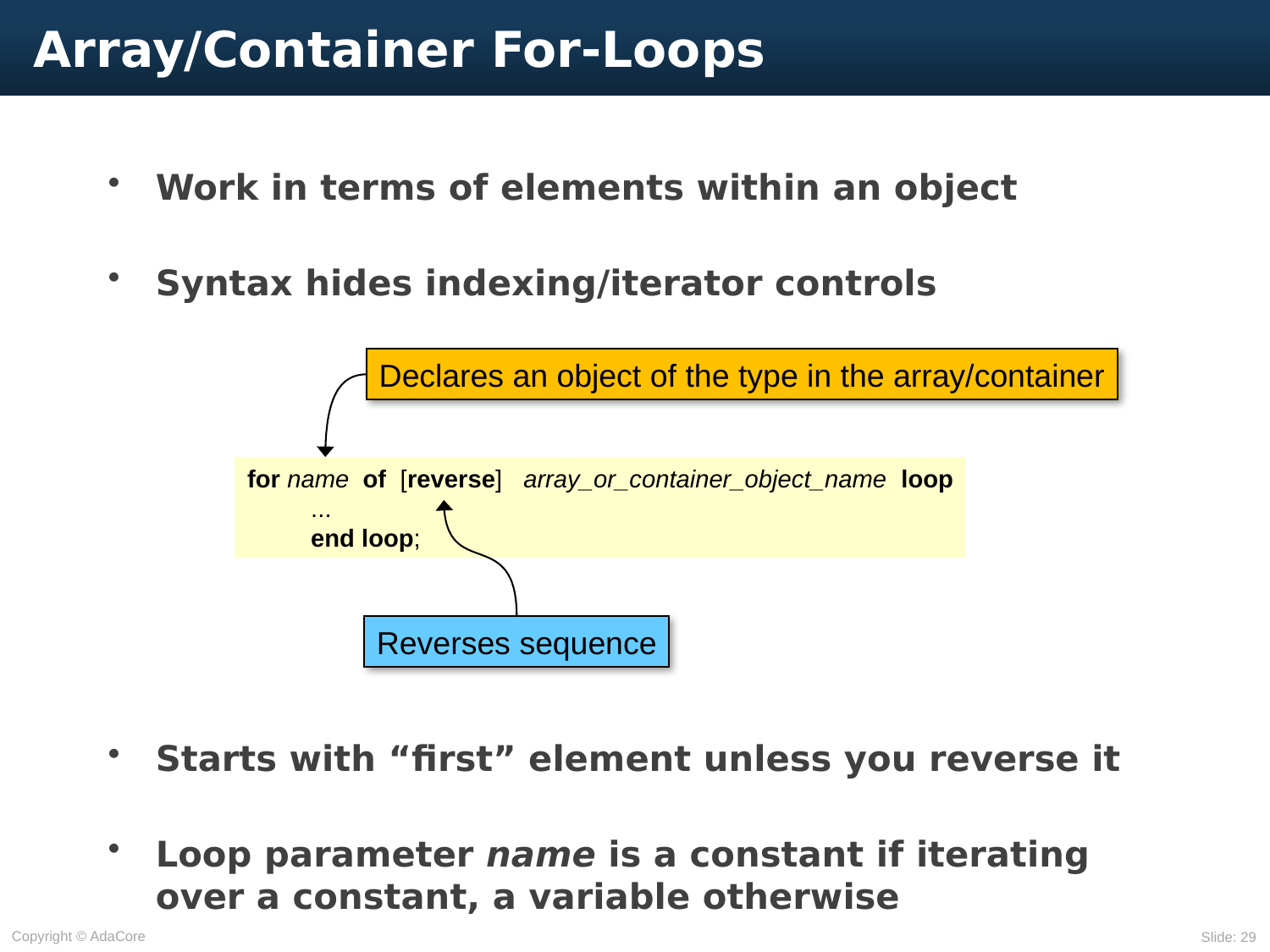

# Array/Container For-Loops
Work in terms of elements within an object
Syntax hides indexing/iterator controls

Starts with “first” element unless you reverse it
Loop parameter name is a constant if iterating over a constant, a variable otherwise
Declares an object of the type in the array/container
for name  of  [reverse]   array_or_container_object_name  loop
...
end loop;

Reverses sequence